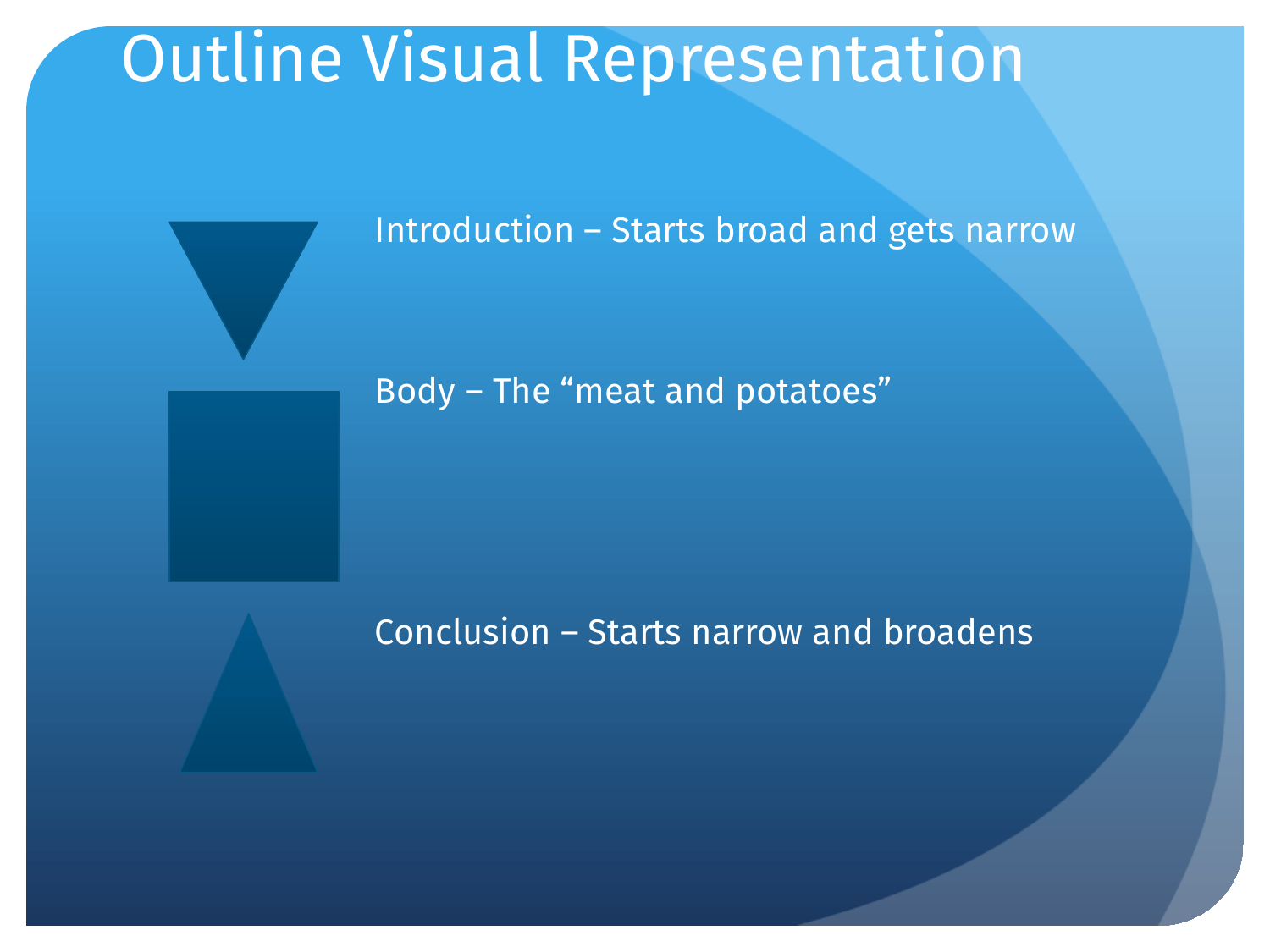

# Outline Visual Representation Introduction – Starts broad and gets narrow Body – The “meat and potatoes” Conclusion – Starts narrow and broadens